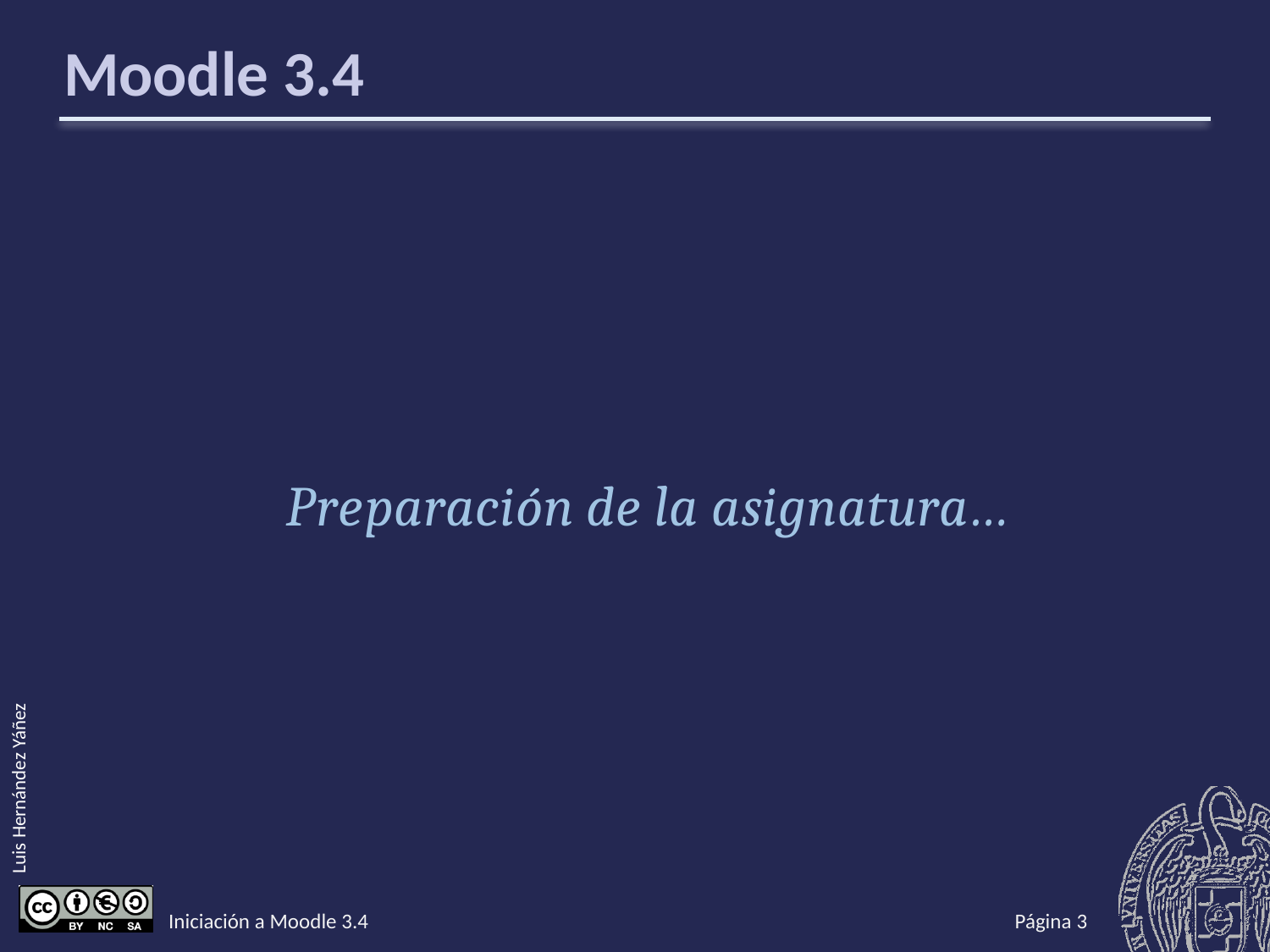

# Moodle 3.4
  Preparación de la asignatura…
Iniciación a Moodle 3.4
Página 3